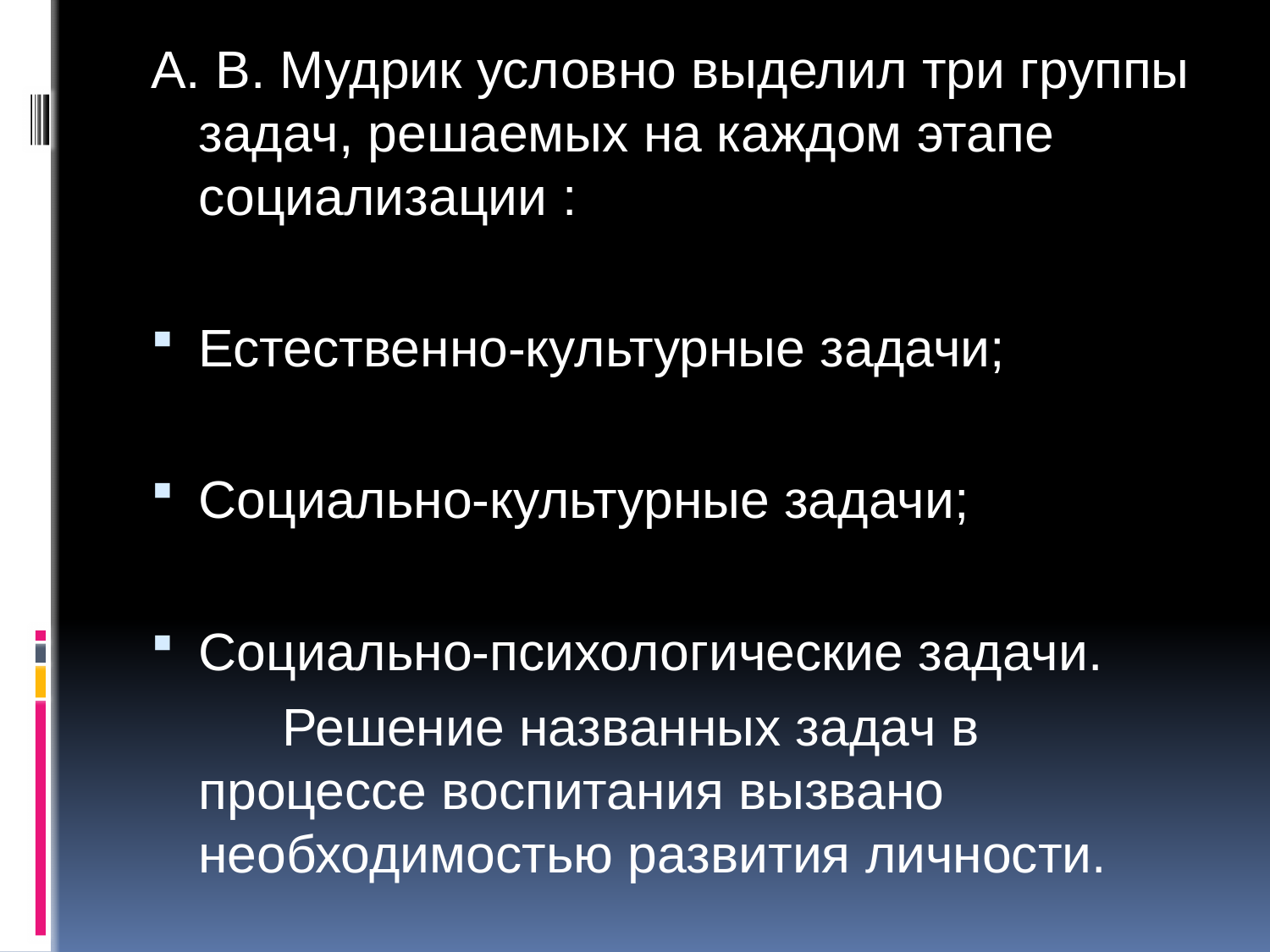

А. В. Мудрик условно выделил три группы задач, решаемых на каждом этапе социализации :

Естественно-культурные задачи;

Социально-культурные задачи;

Социально-психологические задачи.
         Решение названных задач в процессе воспитания вызвано необходимостью развития личности.